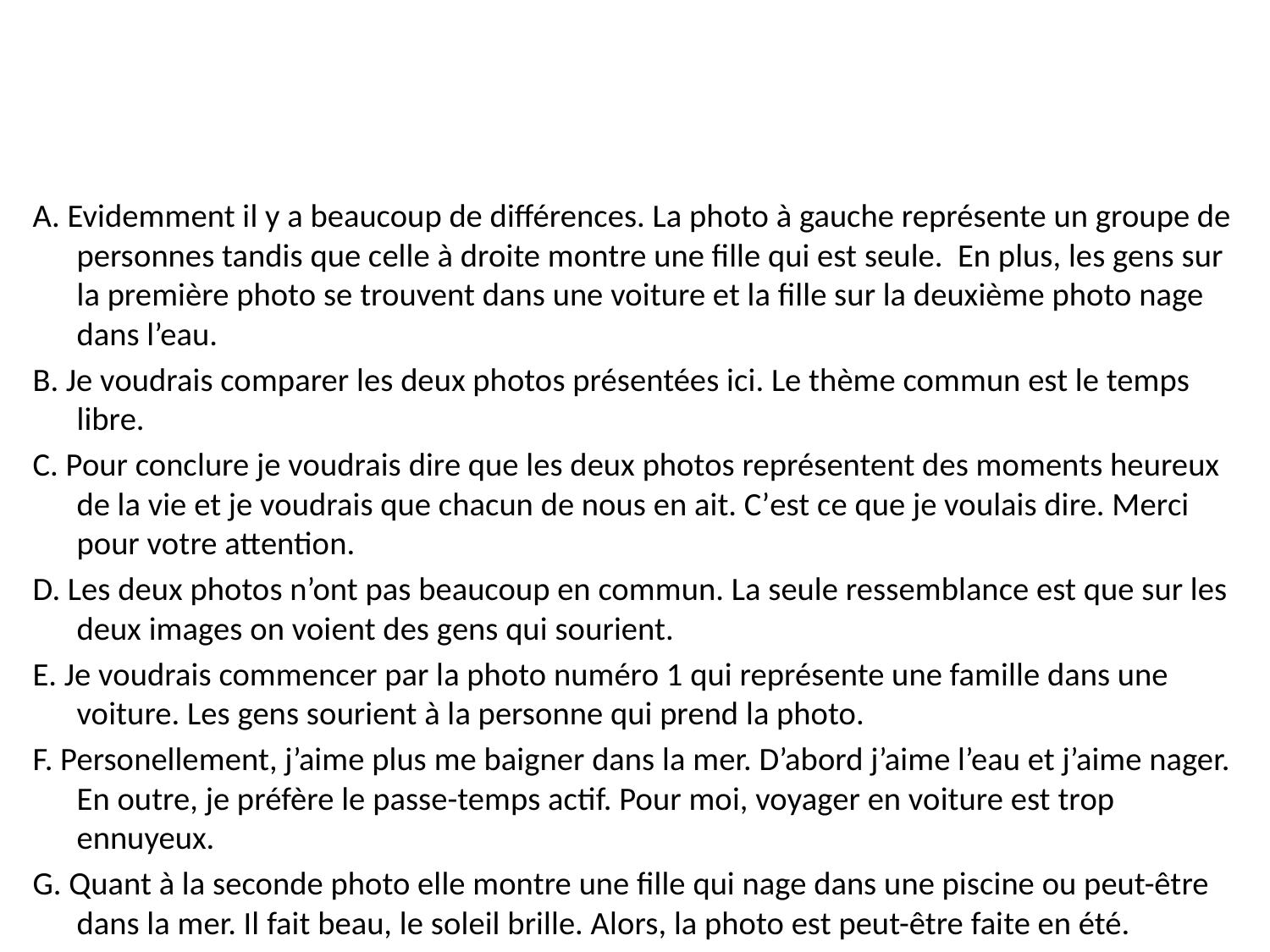

#
A. Evidemment il y a beaucoup de différences. La photo à gauche représente un groupe de personnes tandis que celle à droite montre une fille qui est seule.  En plus, les gens sur la première photo se trouvent dans une voiture et la fille sur la deuxième photo nage dans l’eau.
B. Je voudrais comparer les deux photos présentées ici. Le thème commun est le temps libre.
C. Pour conclure je voudrais dire que les deux photos représentent des moments heureux de la vie et je voudrais que chacun de nous en ait. С’est ce que je voulais dire. Merci pour votre attention.
D. Les deux photos n’ont pas beaucoup en commun. La seule ressemblance est que sur les deux images on voient des gens qui sourient.
E. Je voudrais commencer par la photo numéro 1 qui représente une famille dans une voiture. Les gens sourient à la personne qui prend la photo.
F. Personellement, j’aime plus me baigner dans la mer. D’abord j’aime l’eau et j’aime nager. En outre, je préfère le passe-temps actif. Pour moi, voyager en voiture est trop ennuyeux.
G. Quant à la seconde photo elle montre une fille qui nage dans une piscine ou peut-être dans la mer. Il fait beau, le soleil brille. Alors, la photo est peut-être faite en été.